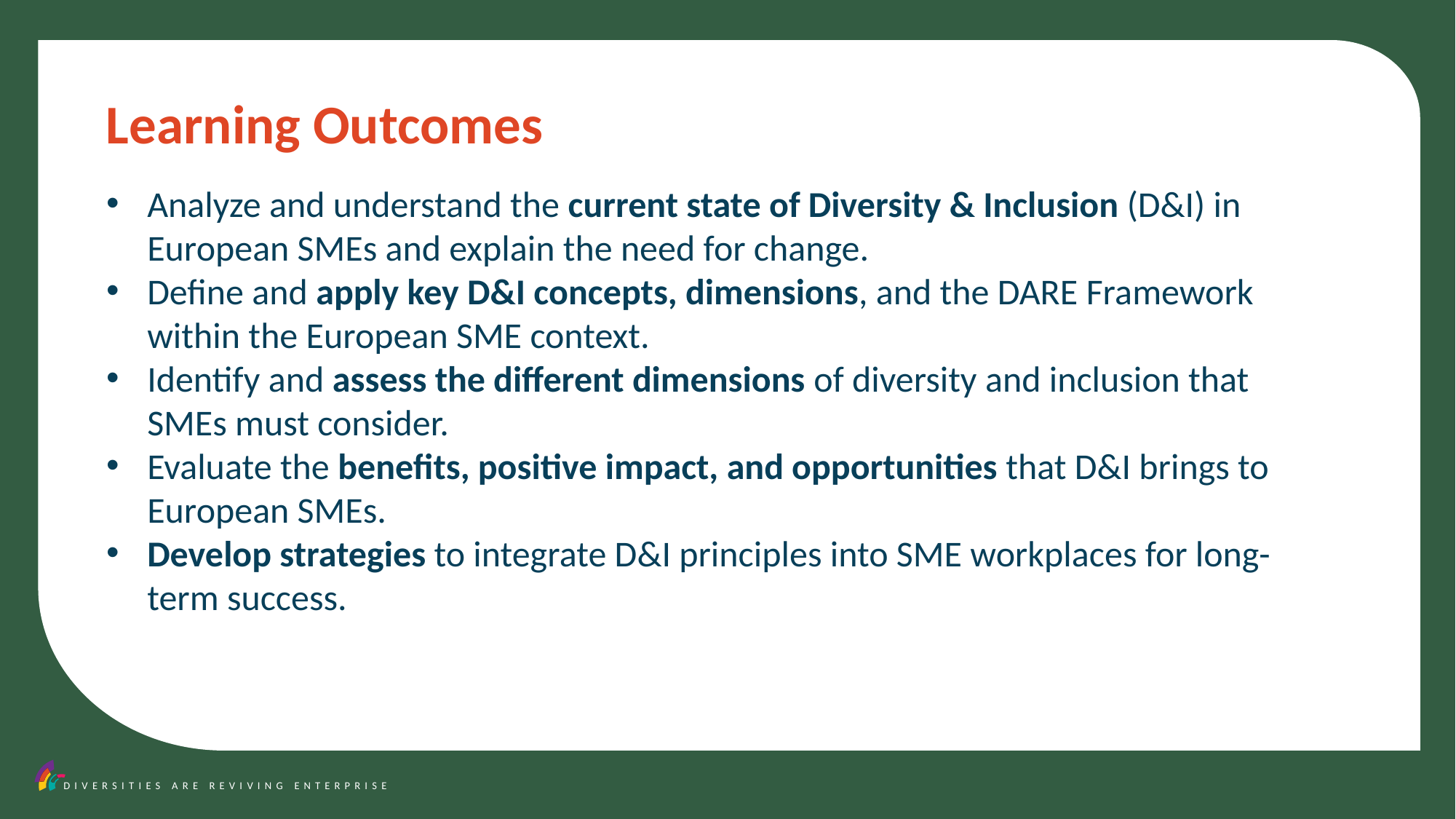

Learning Outcomes
Analyze and understand the current state of Diversity & Inclusion (D&I) in European SMEs and explain the need for change.
Define and apply key D&I concepts, dimensions, and the DARE Framework within the European SME context.
Identify and assess the different dimensions of diversity and inclusion that SMEs must consider.
Evaluate the benefits, positive impact, and opportunities that D&I brings to European SMEs.
Develop strategies to integrate D&I principles into SME workplaces for long-term success.